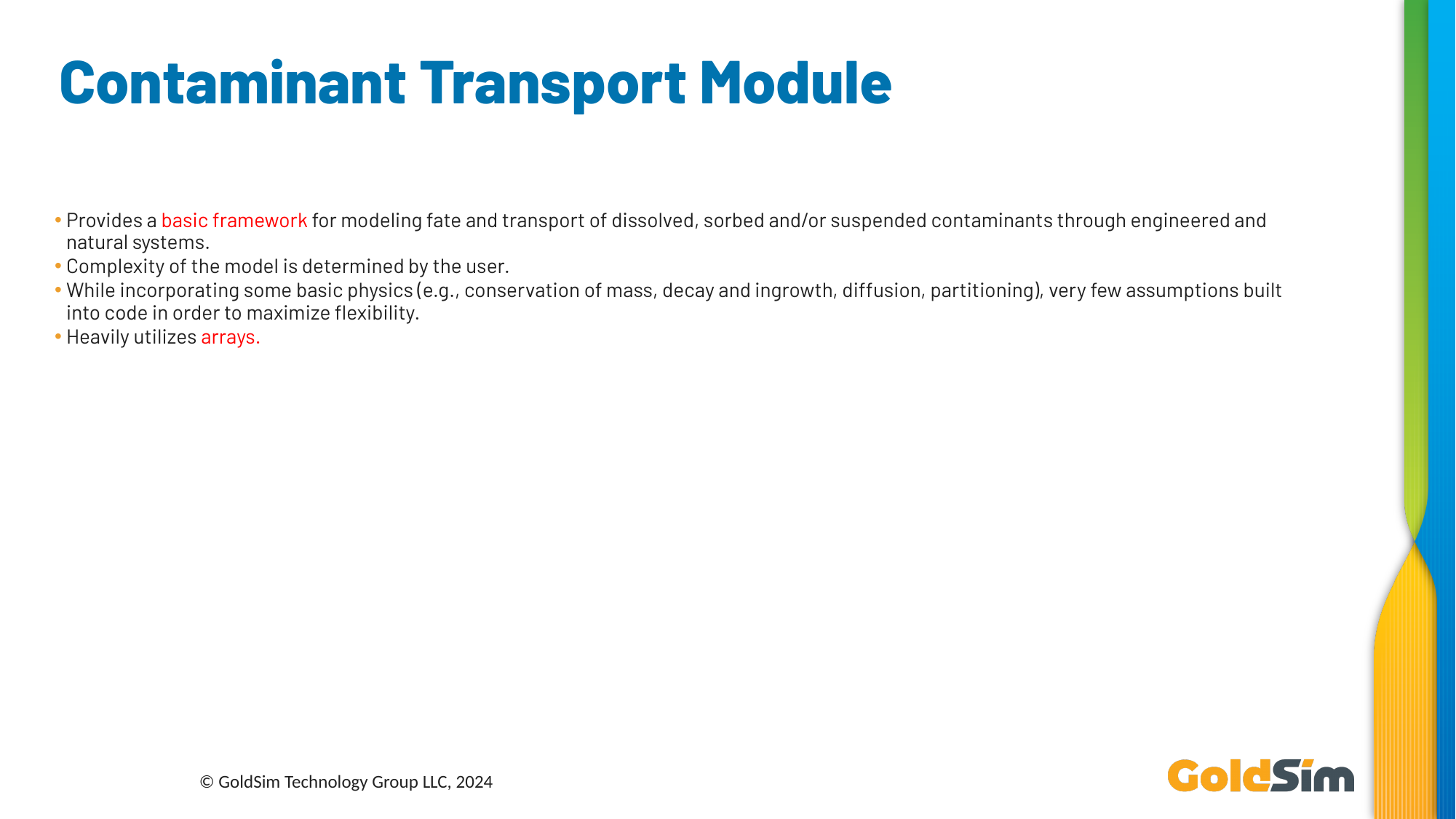

# Contaminant Transport Module
Provides a basic framework for modeling fate and transport of dissolved, sorbed and/or suspended contaminants through engineered and natural systems.
Complexity of the model is determined by the user.
While incorporating some basic physics (e.g., conservation of mass, decay and ingrowth, diffusion, partitioning), very few assumptions built into code in order to maximize flexibility.
Heavily utilizes arrays.

© GoldSim Technology Group LLC, 2024